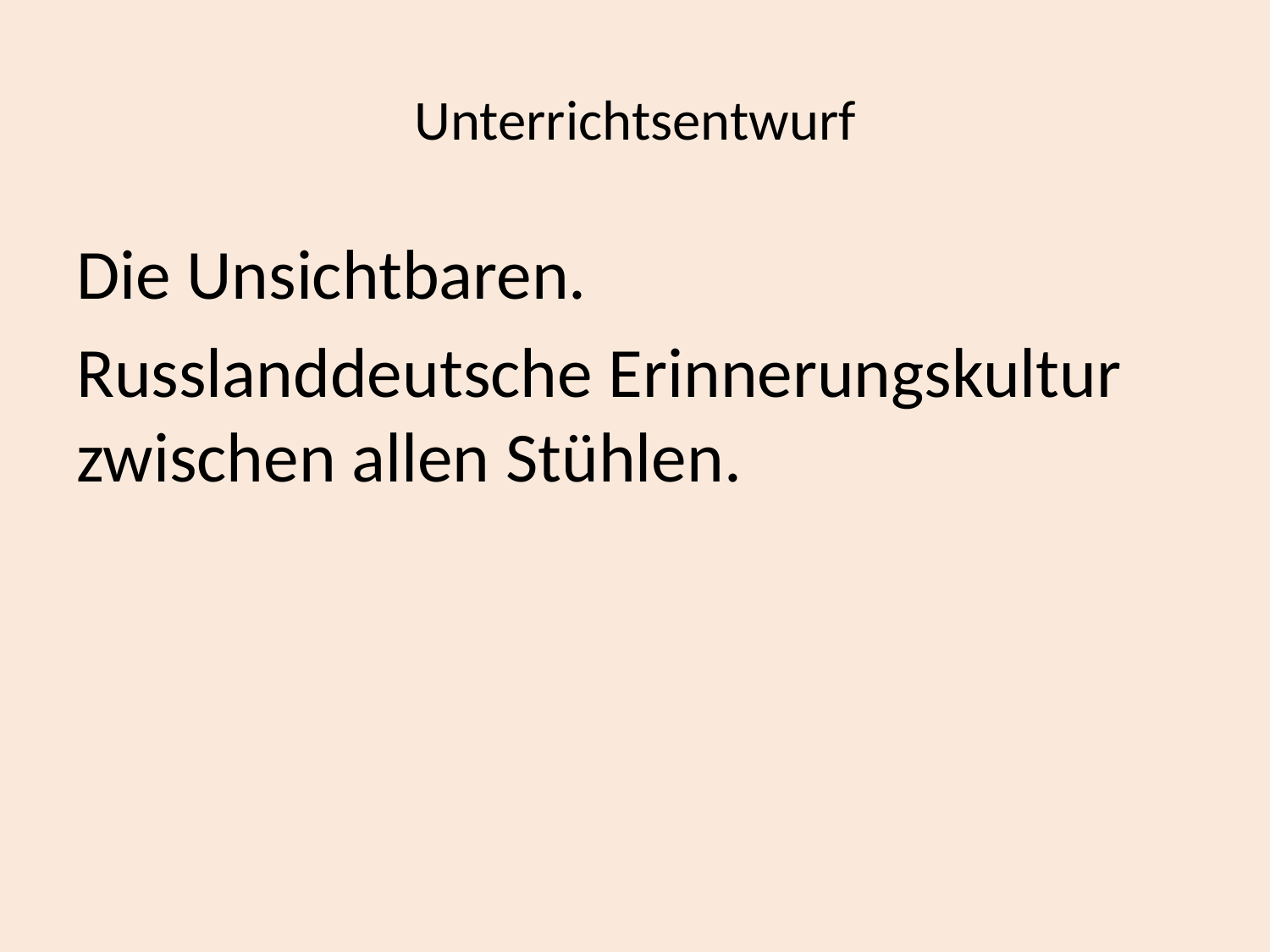

# Unterrichtsentwurf
Die Unsichtbaren.
Russlanddeutsche Erinnerungskultur zwischen allen Stühlen.